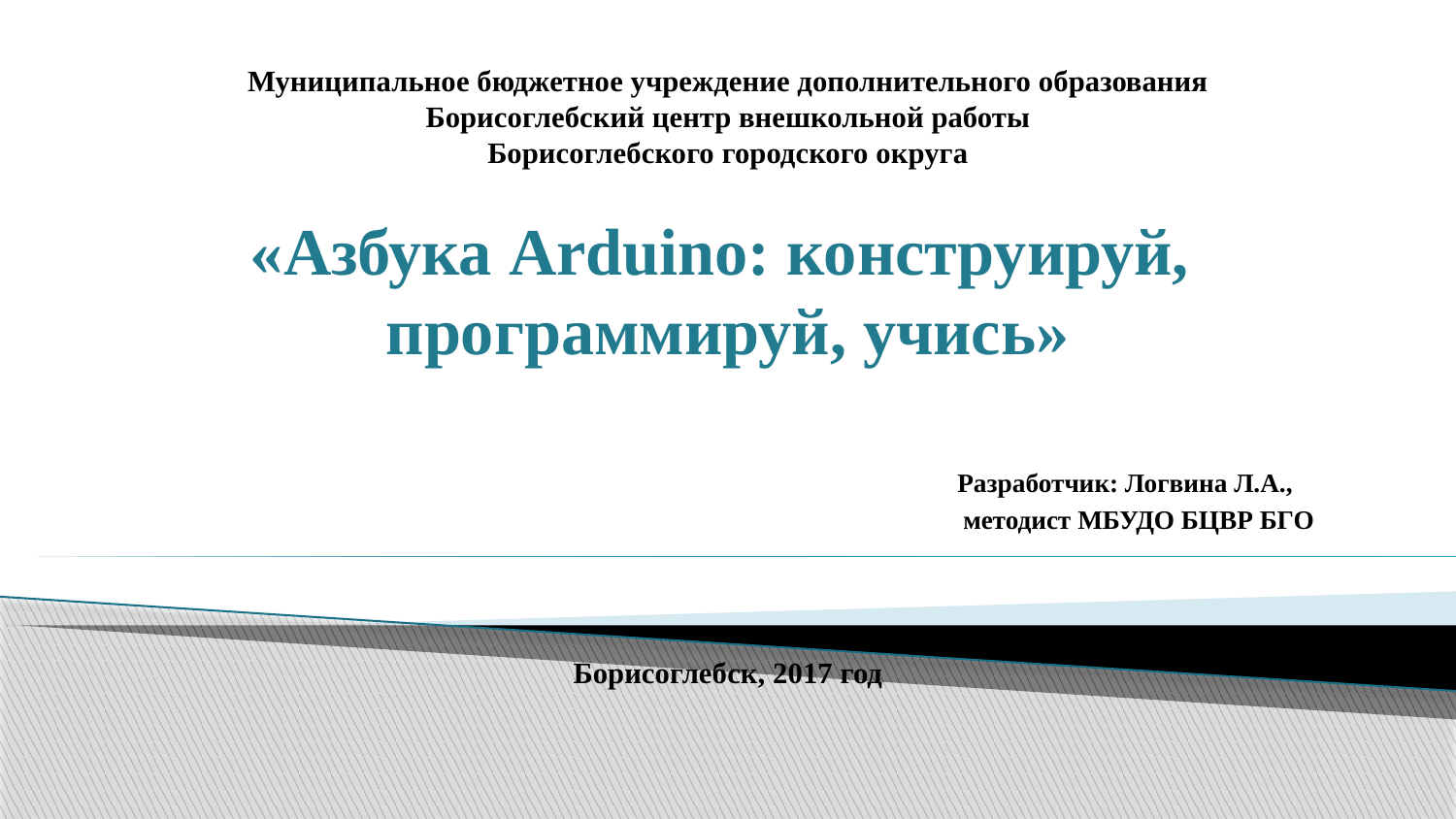

# Муниципальное бюджетное учреждение дополнительного образования Борисоглебский центр внешкольной работы Борисоглебского городского округа «Азбука Arduino: конструируй, программируй, учись» Разработчик: Логвина Л.А., методист МБУДО БЦВР БГО Борисоглебск, 2017 год